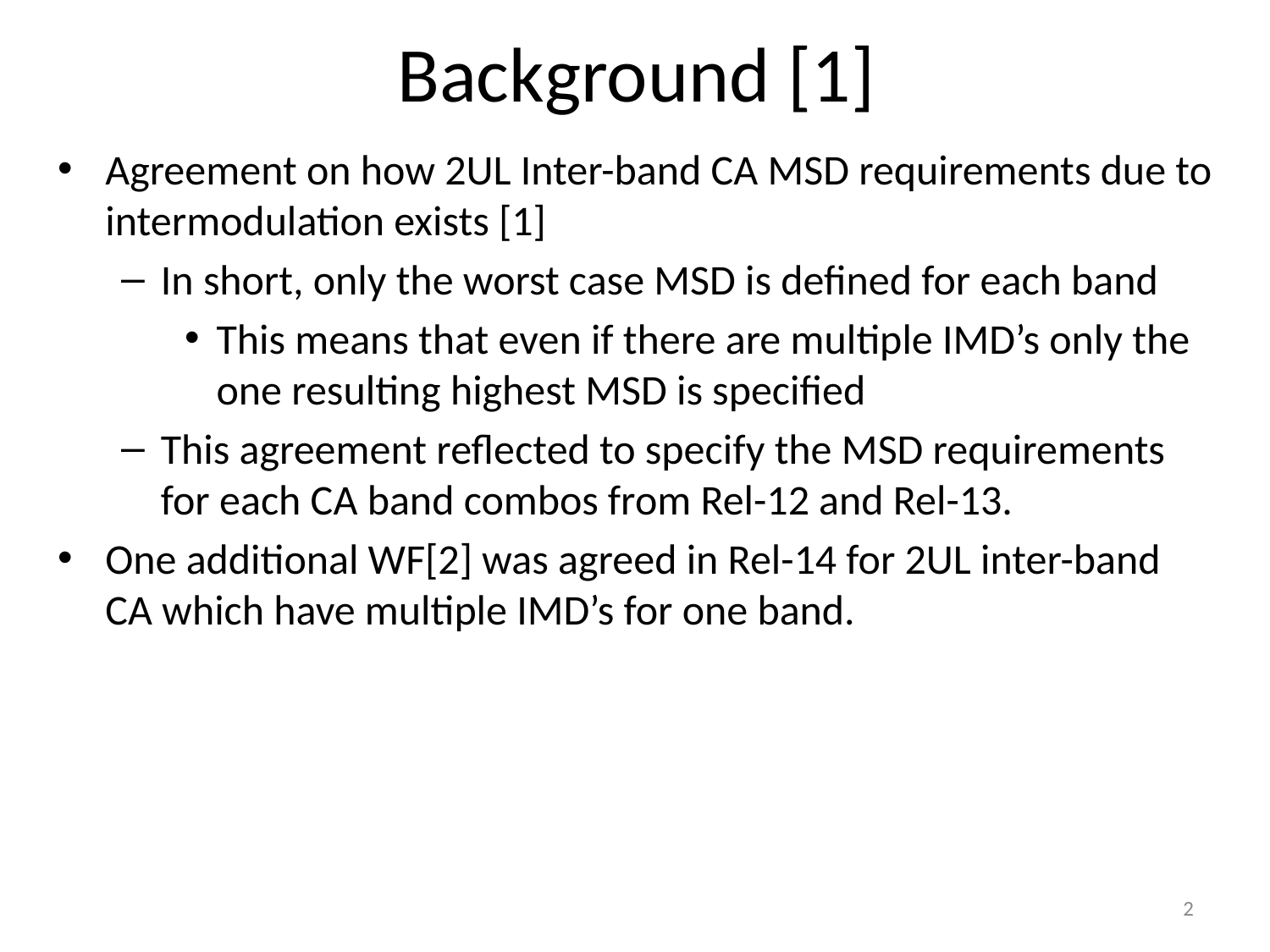

# Background [1]
Agreement on how 2UL Inter-band CA MSD requirements due to intermodulation exists [1]
In short, only the worst case MSD is defined for each band
This means that even if there are multiple IMD’s only the one resulting highest MSD is specified
This agreement reflected to specify the MSD requirements for each CA band combos from Rel-12 and Rel-13.
One additional WF[2] was agreed in Rel-14 for 2UL inter-band CA which have multiple IMD’s for one band.
2